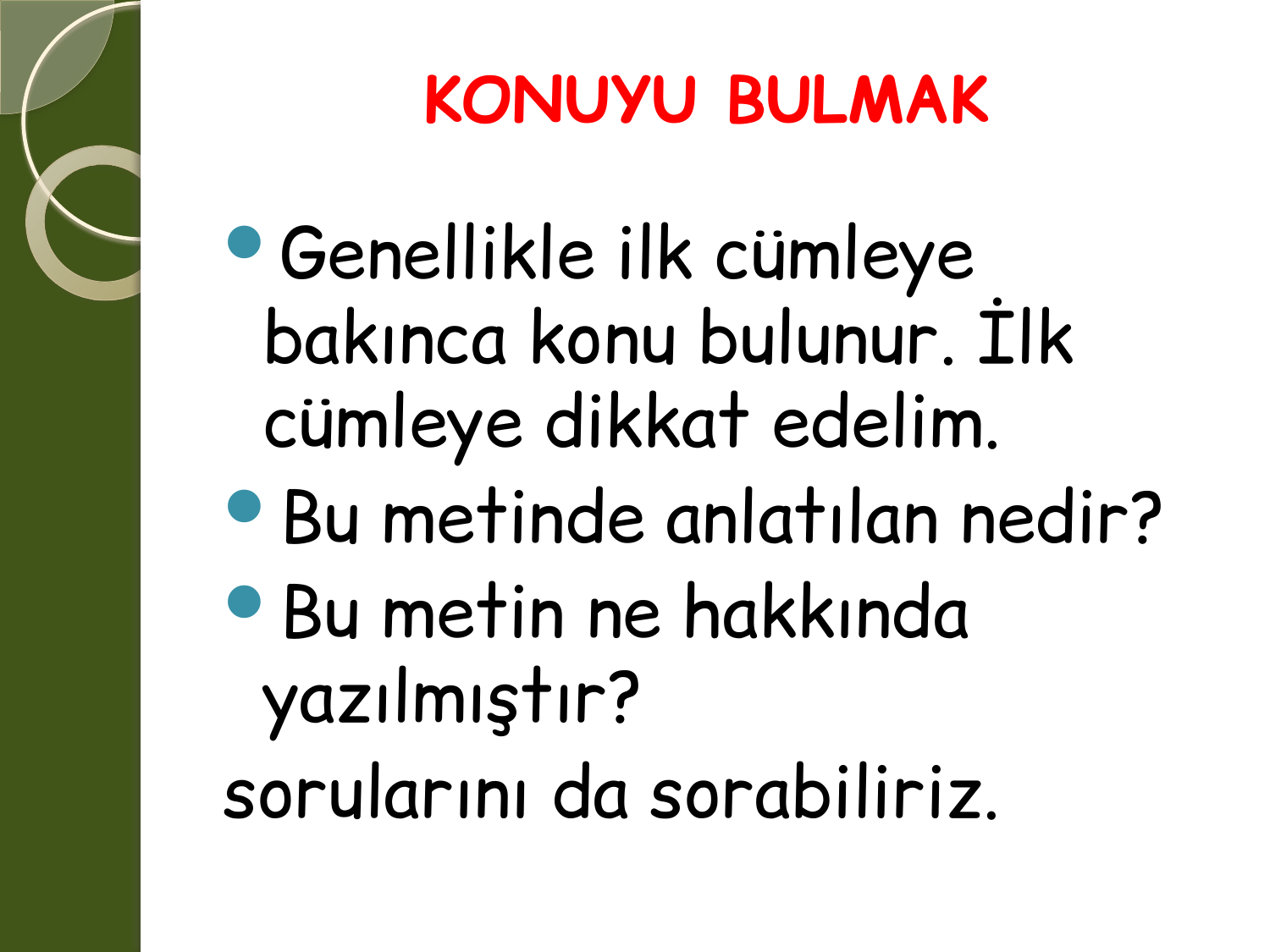

# KONUYU BULMAK
Genellikle ilk cümleye bakınca konu bulunur. İlk cümleye dikkat edelim.
Bu metinde anlatılan nedir?
Bu metin ne hakkında yazılmıştır?
sorularını da sorabiliriz.